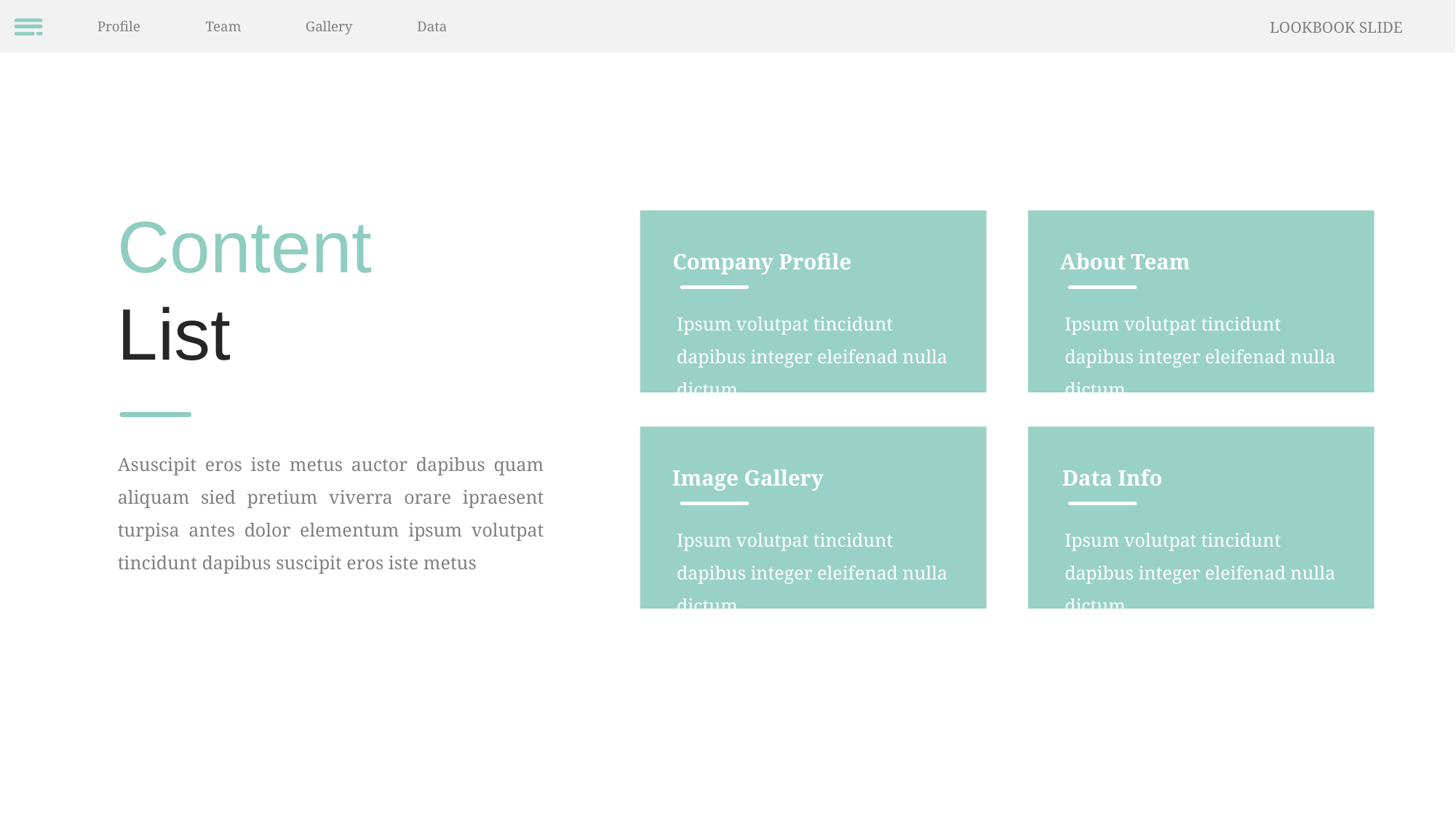

Profile
Team
Gallery
Data
LOOKBOOK SLIDE

Content  List

Company Profile
About Team
Ipsum volutpat tincidunt dapibus integer eleifenad nulla dictum
Ipsum volutpat tincidunt dapibus integer eleifenad nulla dictum

Asuscipit eros iste metus auctor dapibus quam aliquam sied pretium viverra orare ipraesent turpisa antes dolor elementum ipsum volutpat tincidunt dapibus suscipit eros iste metus
Image Gallery
Data Info
Ipsum volutpat tincidunt dapibus integer eleifenad nulla dictum
Ipsum volutpat tincidunt dapibus integer eleifenad nulla dictum